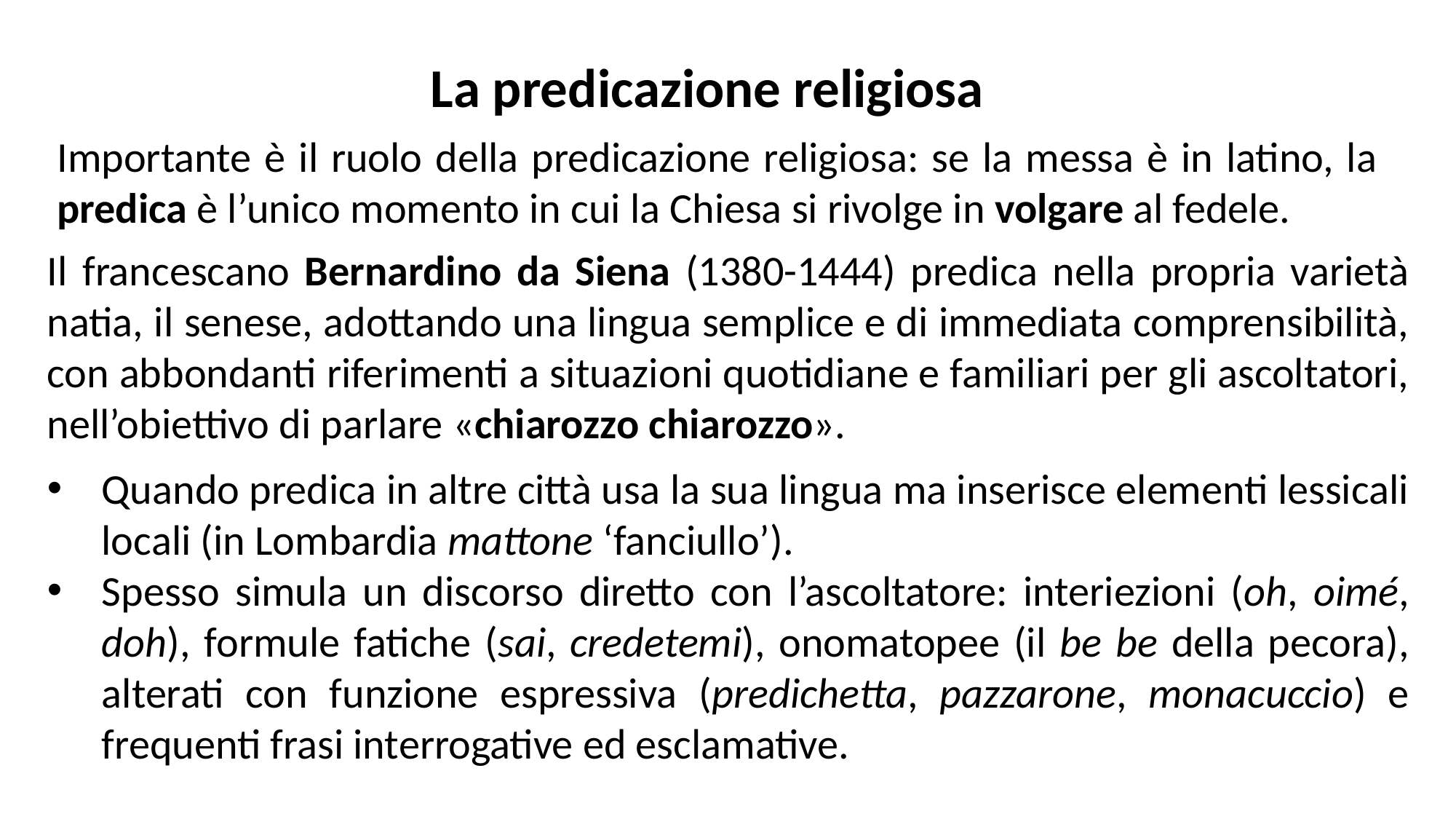

La predicazione religiosa
Importante è il ruolo della predicazione religiosa: se la messa è in latino, la predica è l’unico momento in cui la Chiesa si rivolge in volgare al fedele.
Il francescano Bernardino da Siena (1380-1444) predica nella propria varietà natia, il senese, adottando una lingua semplice e di immediata comprensibilità, con abbondanti riferimenti a situazioni quotidiane e familiari per gli ascoltatori, nell’obiettivo di parlare «chiarozzo chiarozzo».

Quando predica in altre città usa la sua lingua ma inserisce elementi lessicali locali (in Lombardia mattone ‘fanciullo’).
Spesso simula un discorso diretto con l’ascoltatore: interiezioni (oh, oimé, doh), formule fatiche (sai, credetemi), onomatopee (il be be della pecora), alterati con funzione espressiva (predichetta, pazzarone, monacuccio) e frequenti frasi interrogative ed esclamative.